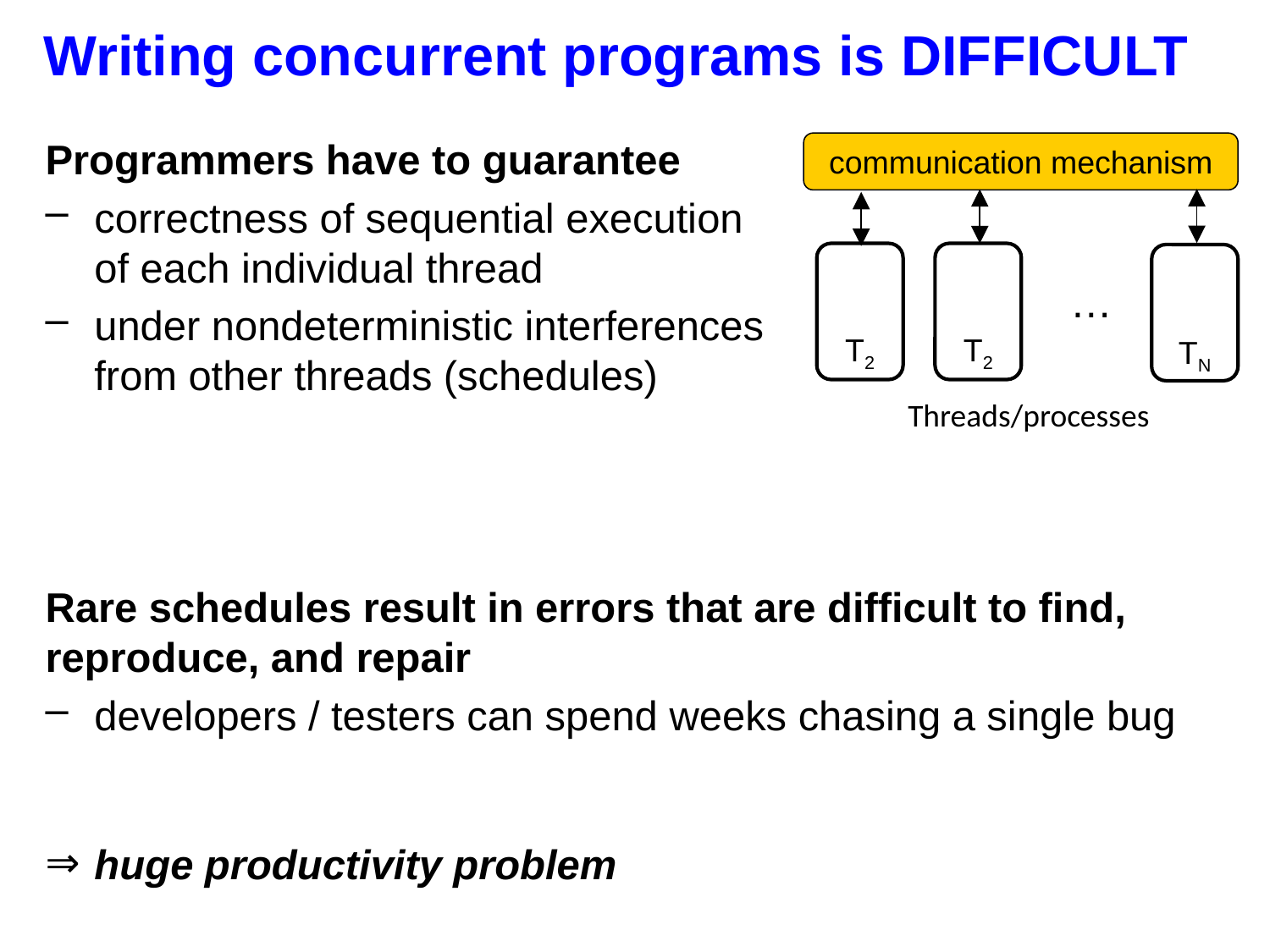

# Writing concurrent programs is DIFFICULT
Programmers have to guarantee
correctness of sequential execution
of each individual thread
under nondeterministic interferences
from other threads (schedules)

Rare schedules result in errors that are difficult to find, reproduce, and repair
developers / testers can spend weeks chasing a single bug

huge productivity problem
communication mechanism

T2

T2

TN
…
Threads/processes